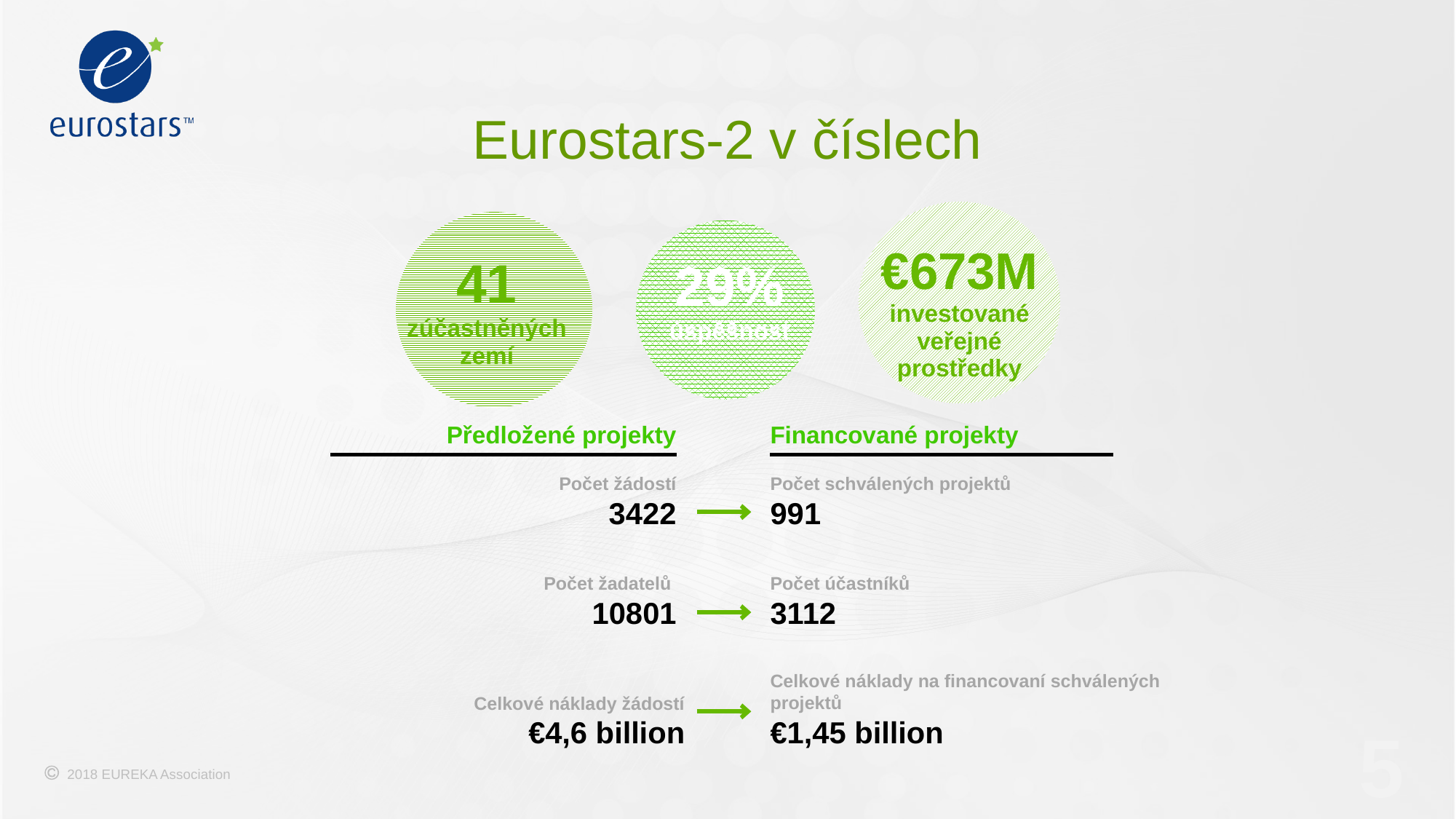

Eurostars-2 v číslech

€673M
investované veřejné prostředky

41
zúčastněných zemí

29%
úspěšnost
Předložené projekty
Financované projekty
Počet schválených projektů
991
Počet žádostí
3422
Počet žadatelů
10801
Počet účastníků
3112
Celkové náklady na financovaní schválených projektů
€1,45 billion
Celkové náklady žádostí
€4,6 billion